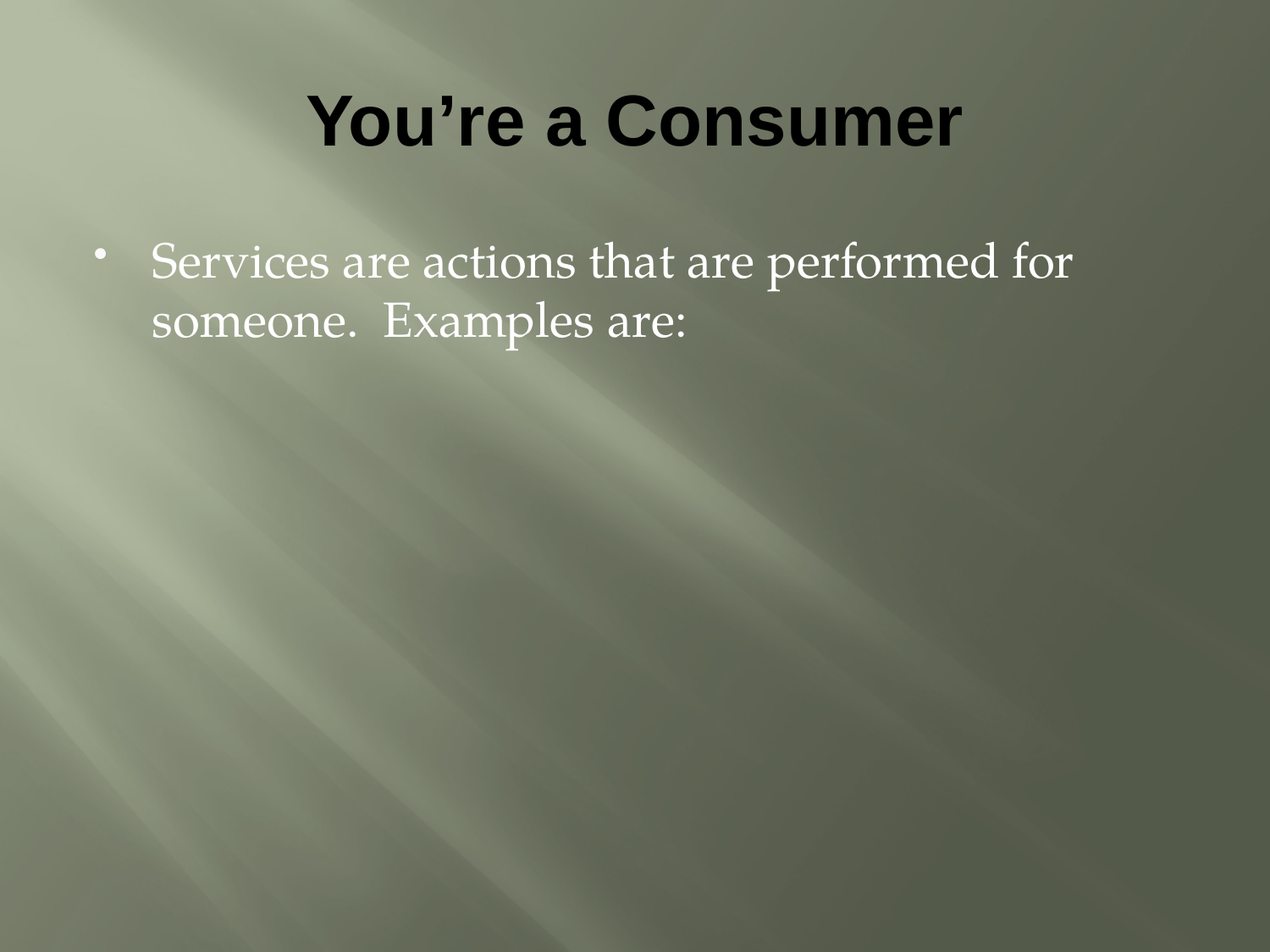

# You’re a Consumer
Services are actions that are performed for someone.  Examples are: